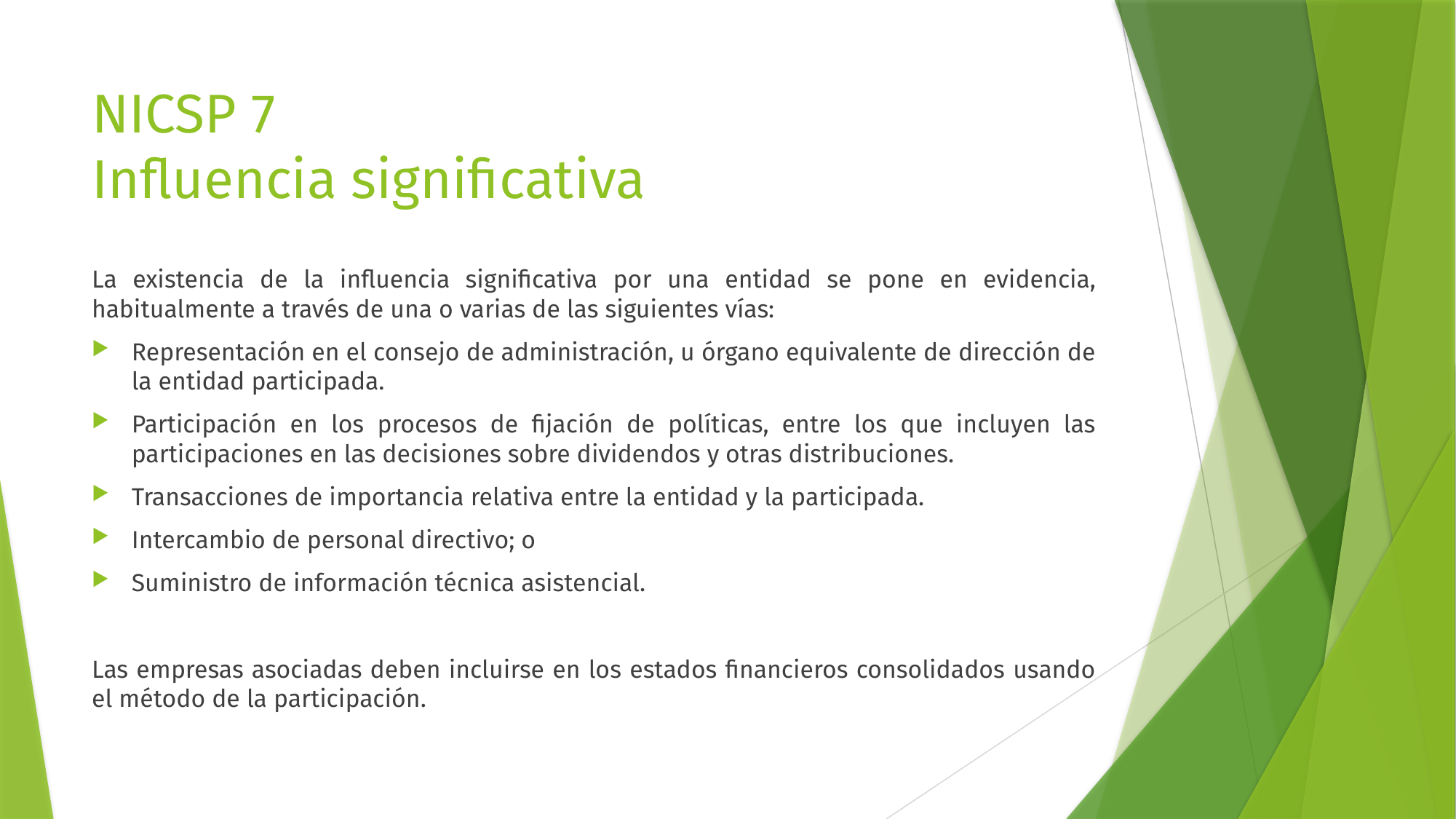

# NICSP 7 Influencia significativa
La existencia de la influencia significativa por una entidad se pone en evidencia, habitualmente a través de una o varias de las siguientes vías:
Representación en el consejo de administración, u órgano equivalente de dirección de la entidad participada.
Participación en los procesos de fijación de políticas, entre los que incluyen las participaciones en las decisiones sobre dividendos y otras distribuciones.
Transacciones de importancia relativa entre la entidad y la participada.
Intercambio de personal directivo; o
Suministro de información técnica asistencial.

Las empresas asociadas deben incluirse en los estados financieros consolidados usando el método de la participación.